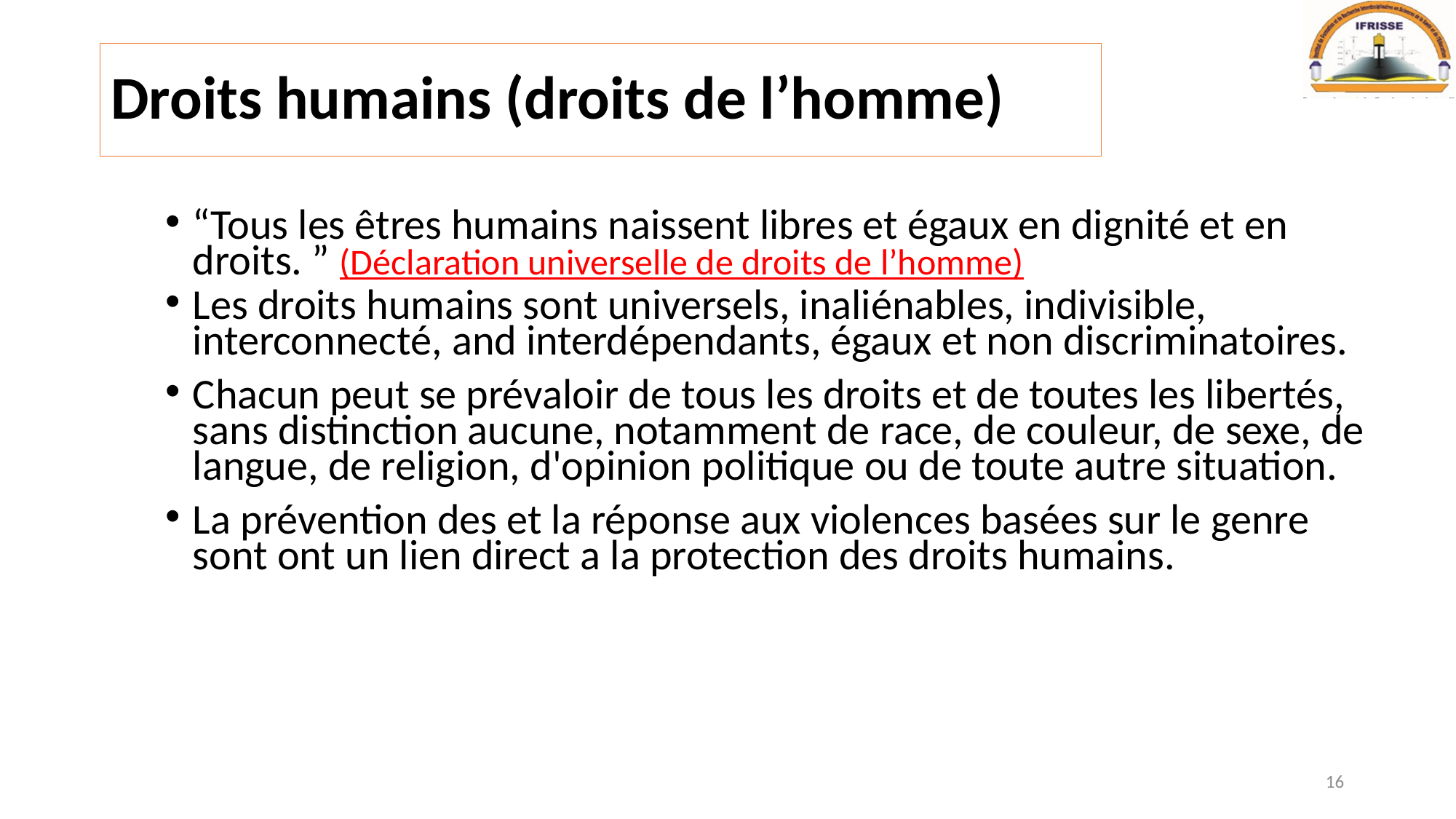

# Droits humains (droits de l’homme)
“Tous les êtres humains naissent libres et égaux en dignité et en droits. ” (Déclaration universelle de droits de l’homme)
Les droits humains sont universels, inaliénables, indivisible, interconnecté, and interdépendants, égaux et non discriminatoires.
Chacun peut se prévaloir de tous les droits et de toutes les libertés, sans distinction aucune, notamment de race, de couleur, de sexe, de langue, de religion, d'opinion politique ou de toute autre situation.
La prévention des et la réponse aux violences basées sur le genre sont ont un lien direct a la protection des droits humains.
16